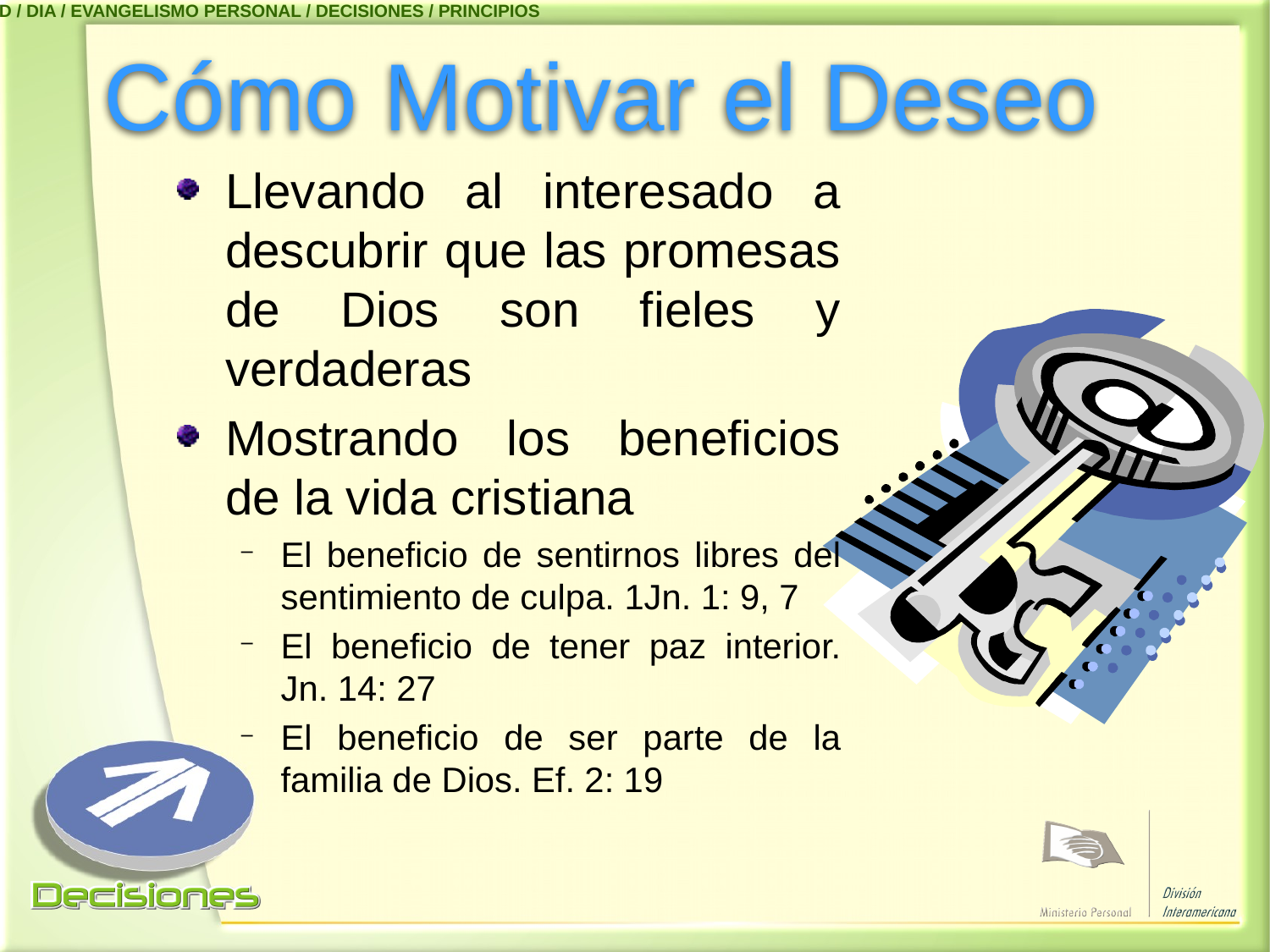

IASD / DIA / EVANGELISMO PERSONAL / DECISIONES / PRINCIPIOS
# Cómo Motivar el Deseo
Llevando al interesado a descubrir que las promesas de Dios son fieles y verdaderas
Mostrando los beneficios de la vida cristiana
El beneficio de sentirnos libres del sentimiento de culpa. 1Jn. 1: 9, 7
El beneficio de tener paz interior. Jn. 14: 27
El beneficio de ser parte de la familia de Dios. Ef. 2: 19